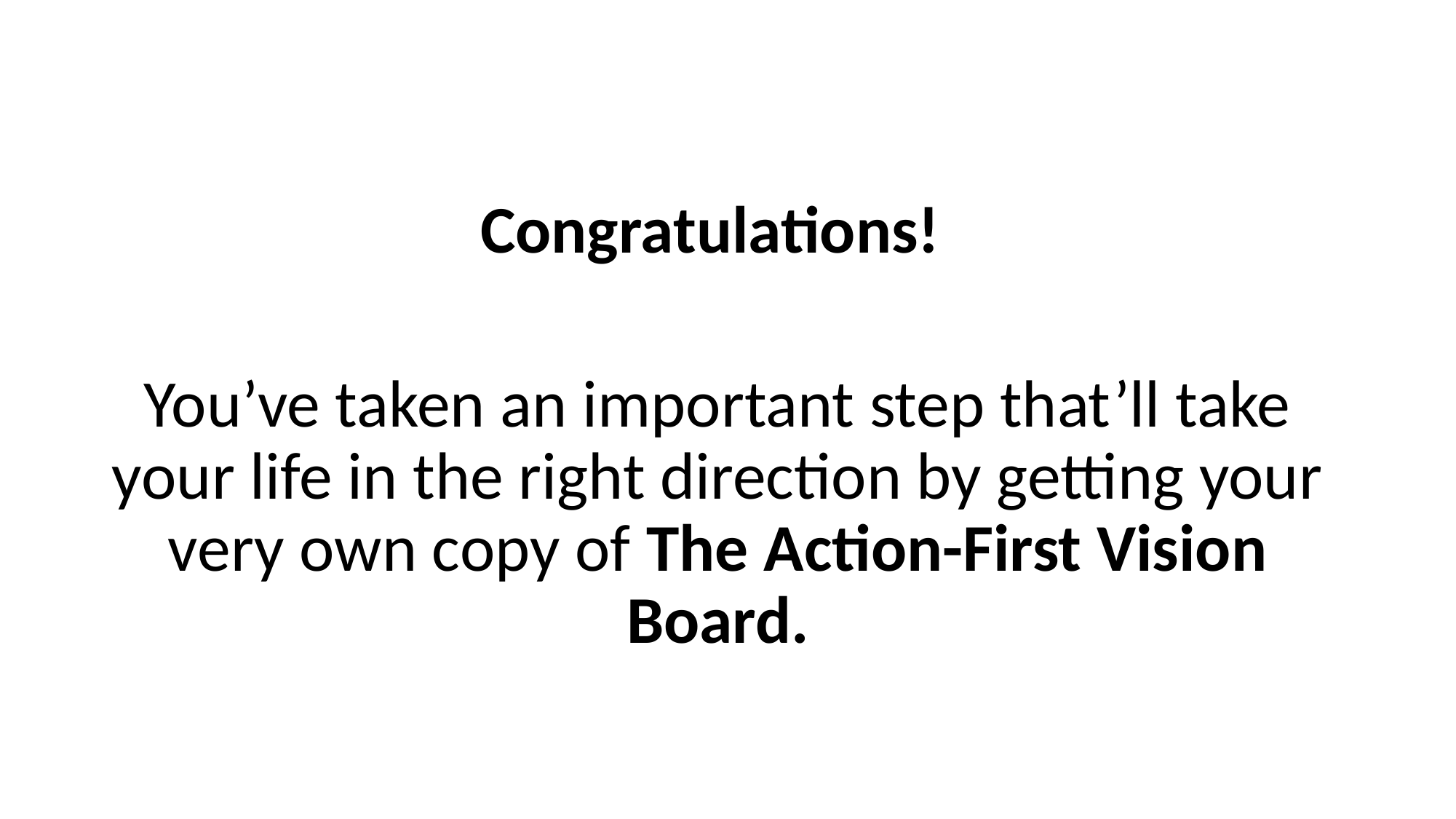

Congratulations!

You’ve taken an important step that’ll take your life in the right direction by getting your very own copy of The Action-First Vision Board.